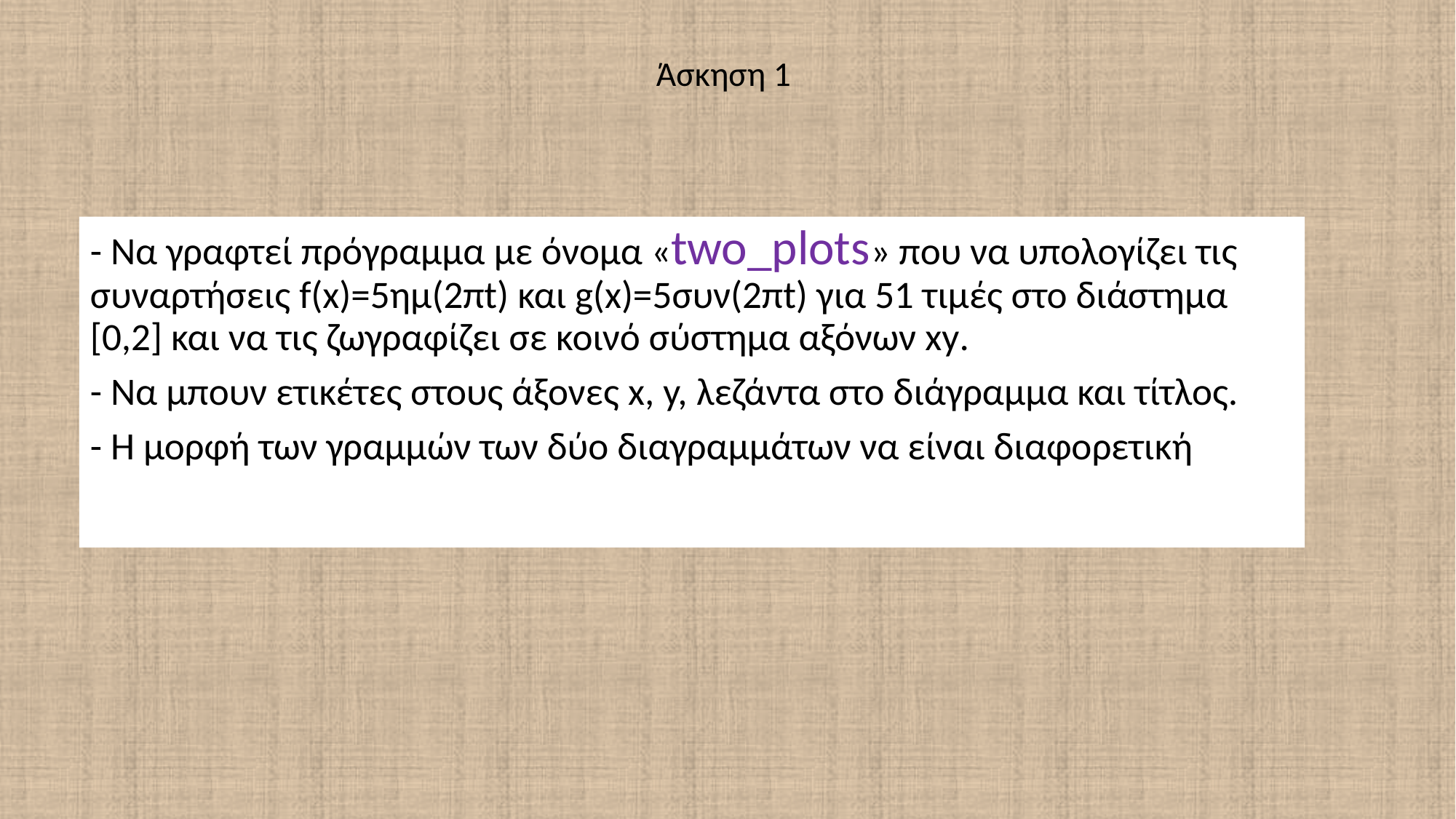

# Άσκηση 1
- Να γραφτεί πρόγραμμα με όνομα «two_plots» που να υπολογίζει τις συναρτήσεις f(x)=5ημ(2πt) και g(x)=5συν(2πt) για 51 τιμές στο διάστημα [0,2] και να τις ζωγραφίζει σε κοινό σύστημα αξόνων xy.
- Να μπουν ετικέτες στους άξονες x, y, λεζάντα στο διάγραμμα και τίτλος.
- Η μορφή των γραμμών των δύο διαγραμμάτων να είναι διαφορετική